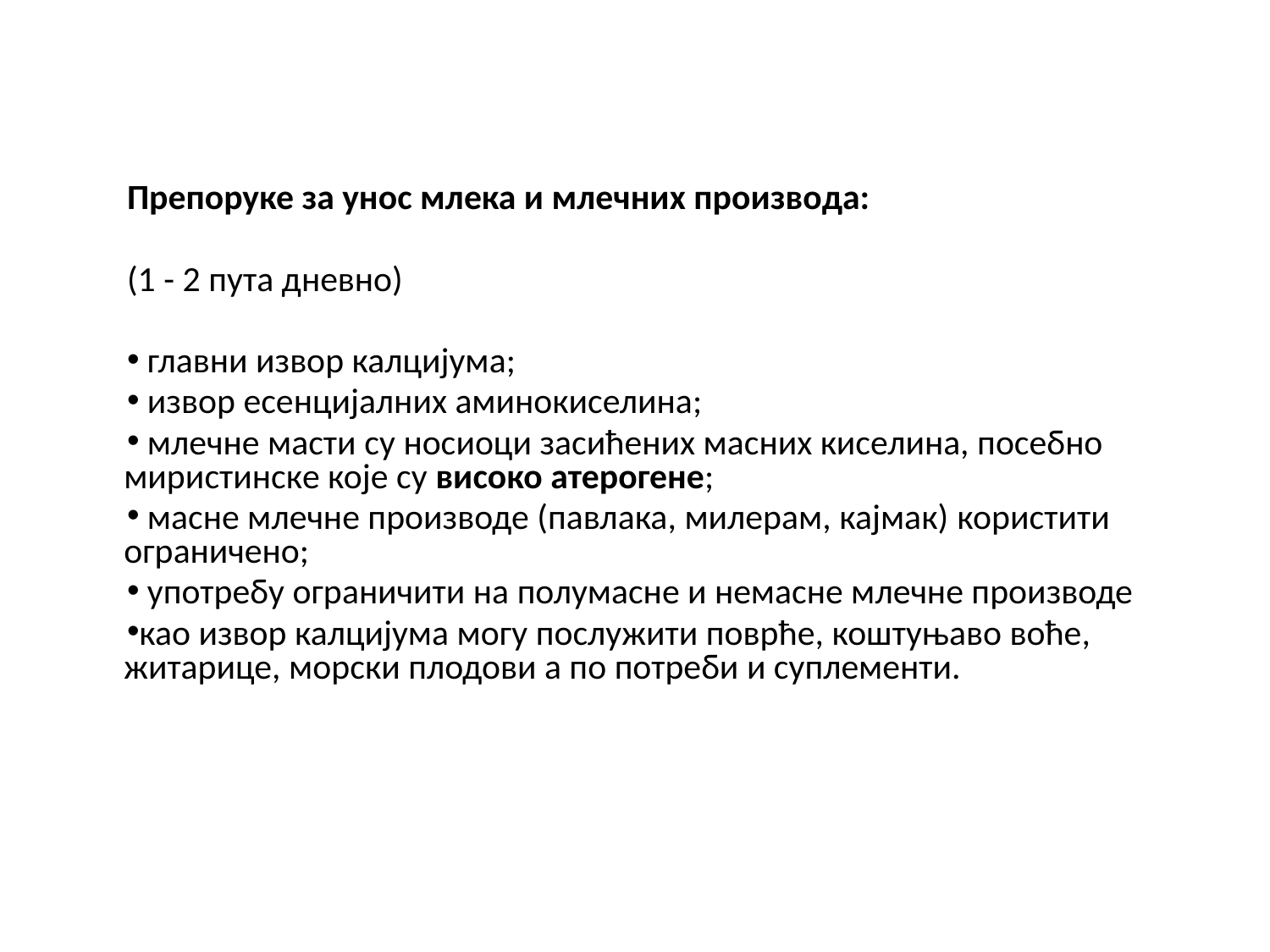

Препоруке за унос млека и млечних производа:

(1 - 2 пута дневно)

 главни извор калцијума;
 извор есенцијалних аминокиселина;
 млечне масти су носиоци засићених масних киселина, посебно миристинске које су високо атерогене;
 масне млечне производе (павлака, милерам, кајмак) користити ограничено;
 употребу ограничити на полумасне и немасне млечне производе
као извор калцијума могу послужити поврће, коштуњаво воће, житарице, морски плодови а по потреби и суплементи.